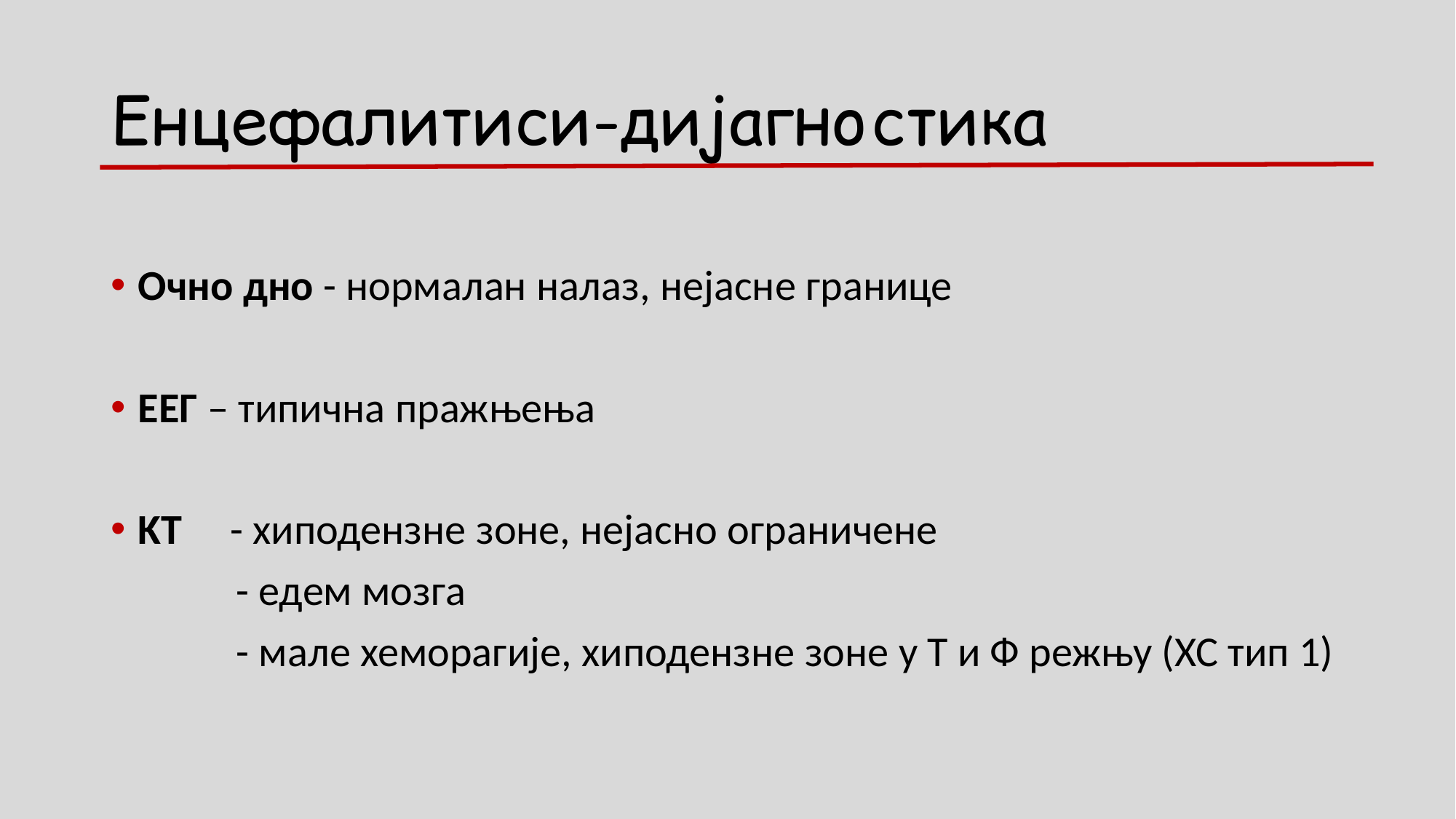

# Енцефалитиси-дијагностика
Очно дно - нормалан налаз, нејасне границе

ЕЕГ – типична пражњења

KТ     - хиподензне зоне, нејасно ограничене
             - едем мозга
             - мале хеморагије, хиподензне зоне у Т и Ф режњу (ХС тип 1)